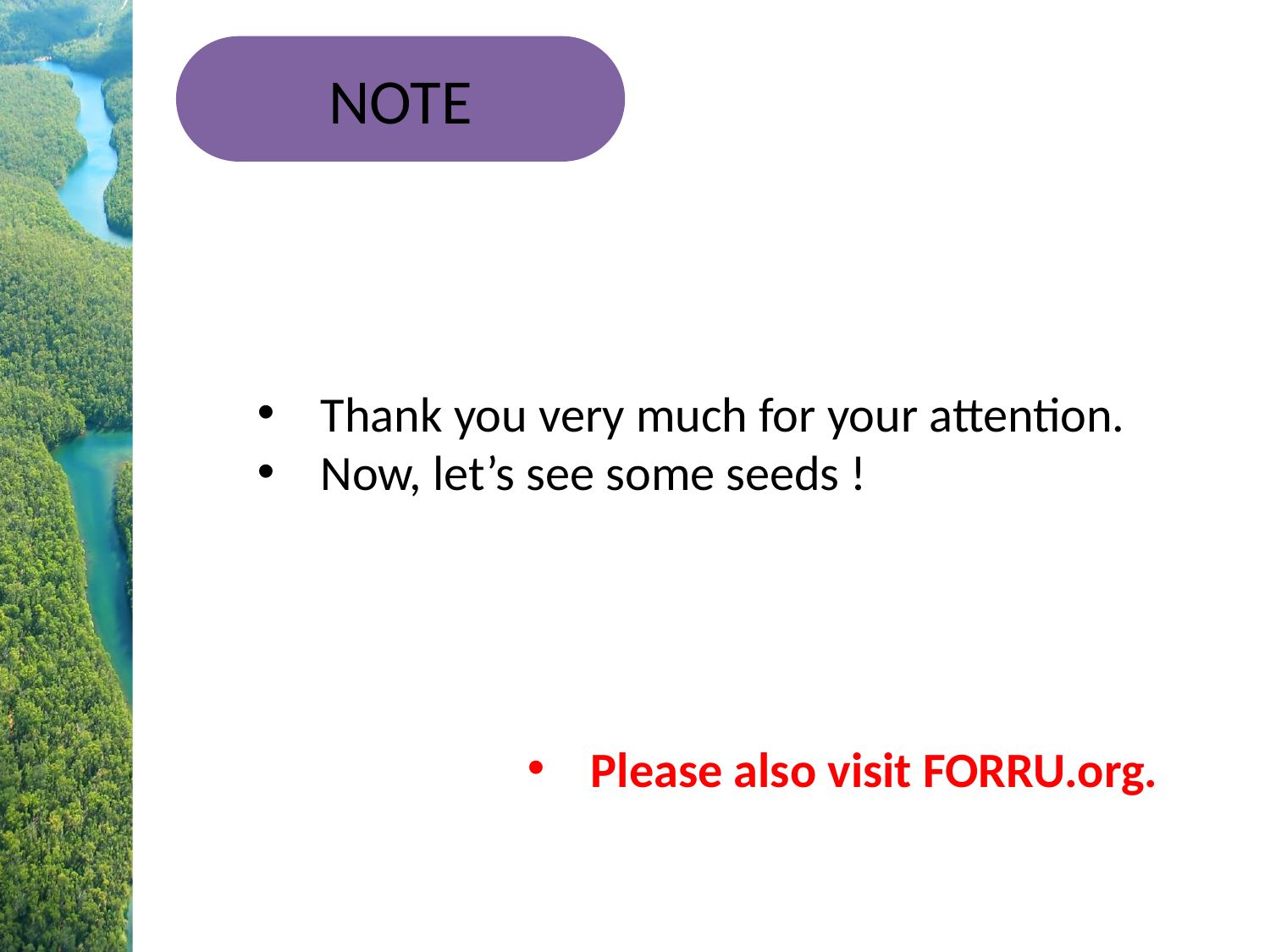

NOTE
Thank you very much for your attention.
Now, let’s see some seeds !

Please also visit FORRU.org.